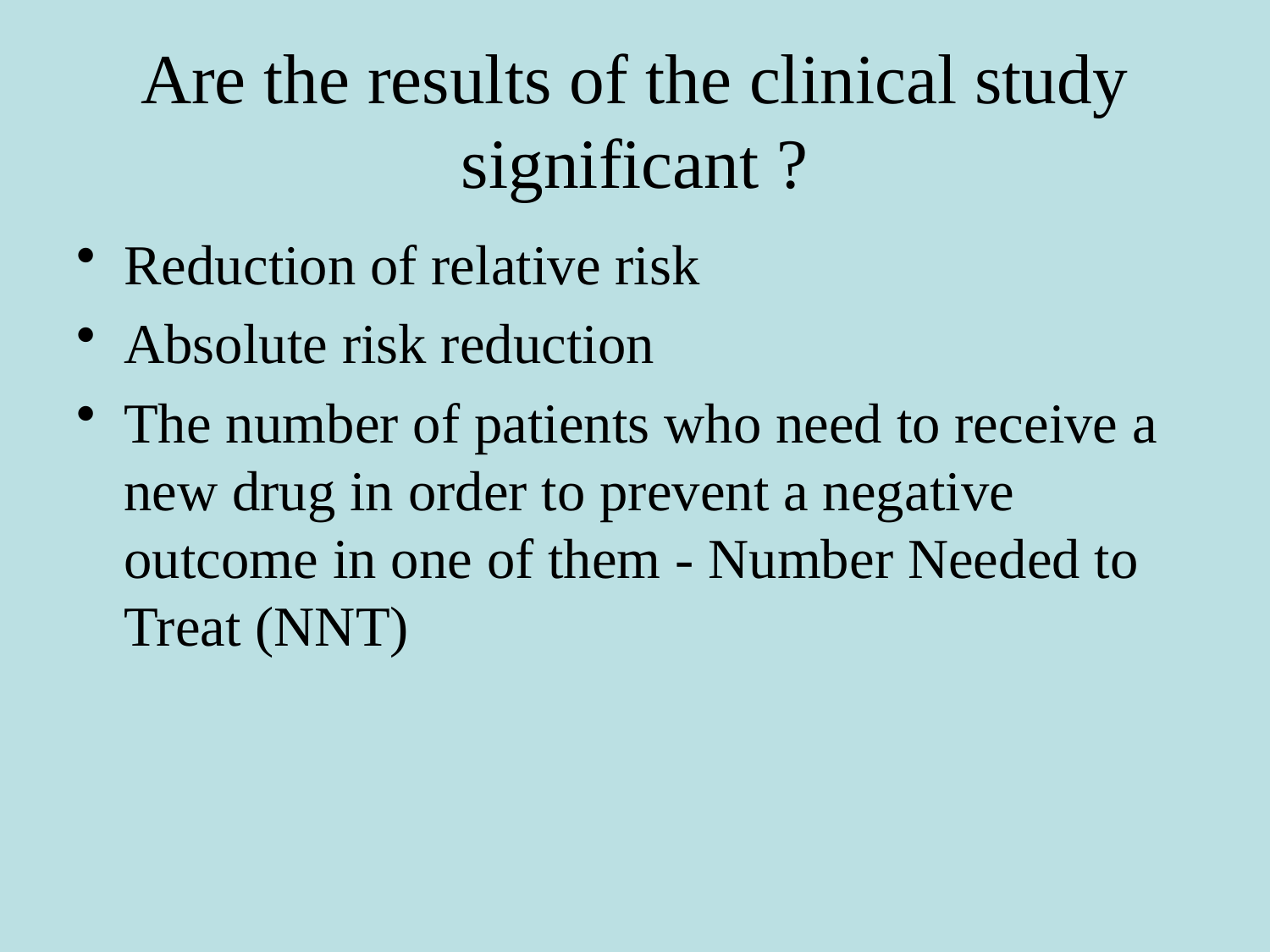

# Are the results of the clinical study significant ?
Reduction of relative risk
Absolute risk reduction
The number of patients who need to receive a new drug in order to prevent a negative outcome in one of them - Number Needed to Treat (NNT)